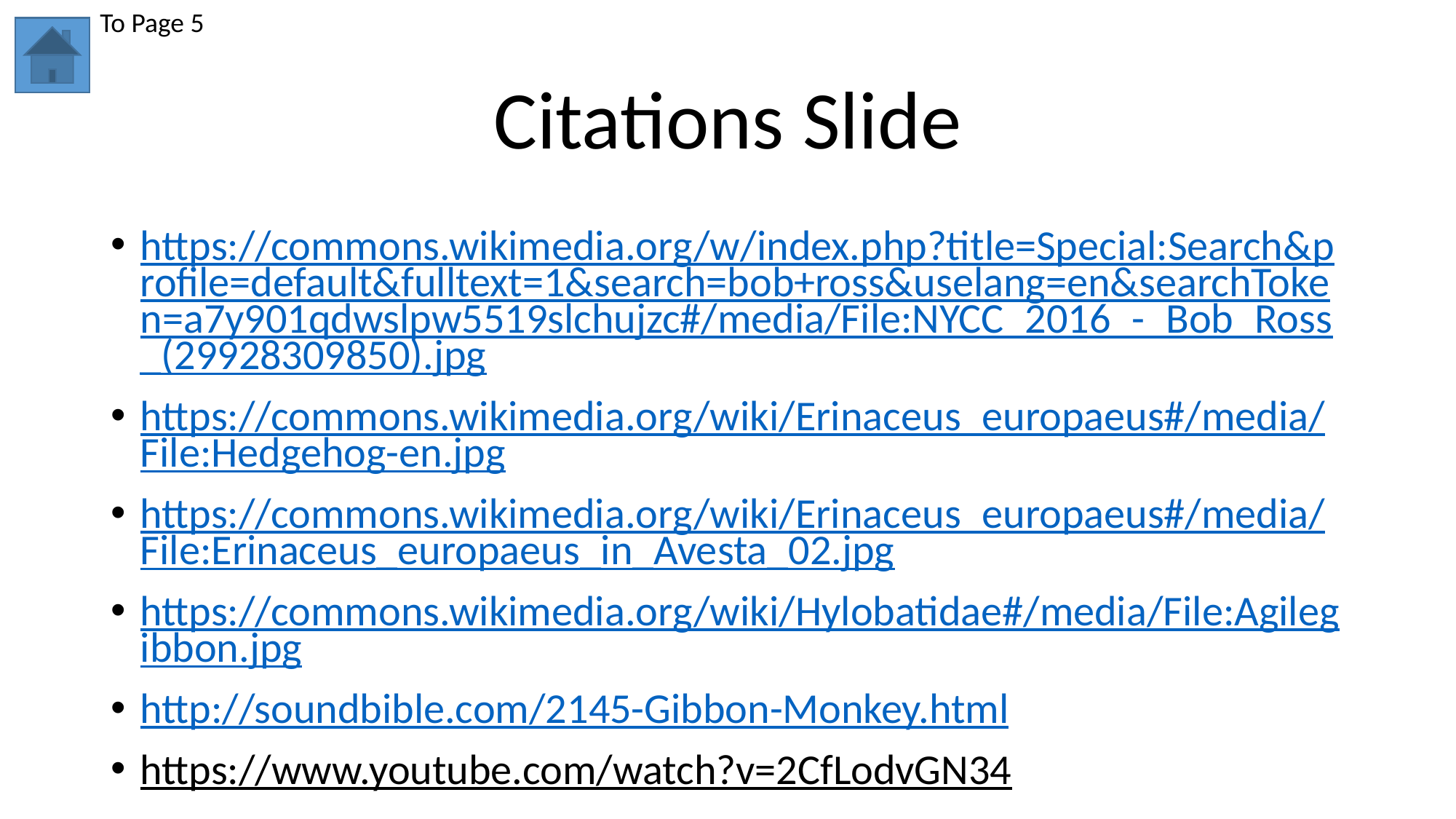

To Page 5

# Citations Slide
https://commons.wikimedia.org/w/index.php?title=Special:Search&profile=default&fulltext=1&search=bob+ross&uselang=en&searchToken=a7y901qdwslpw5519slchujzc#/media/File:NYCC_2016_-_Bob_Ross_(29928309850).jpg
https://commons.wikimedia.org/wiki/Erinaceus_europaeus#/media/File:Hedgehog-en.jpg
https://commons.wikimedia.org/wiki/Erinaceus_europaeus#/media/File:Erinaceus_europaeus_in_Avesta_02.jpg
https://commons.wikimedia.org/wiki/Hylobatidae#/media/File:Agilegibbon.jpg
http://soundbible.com/2145-Gibbon-Monkey.html
https://www.youtube.com/watch?v=2CfLodvGN34